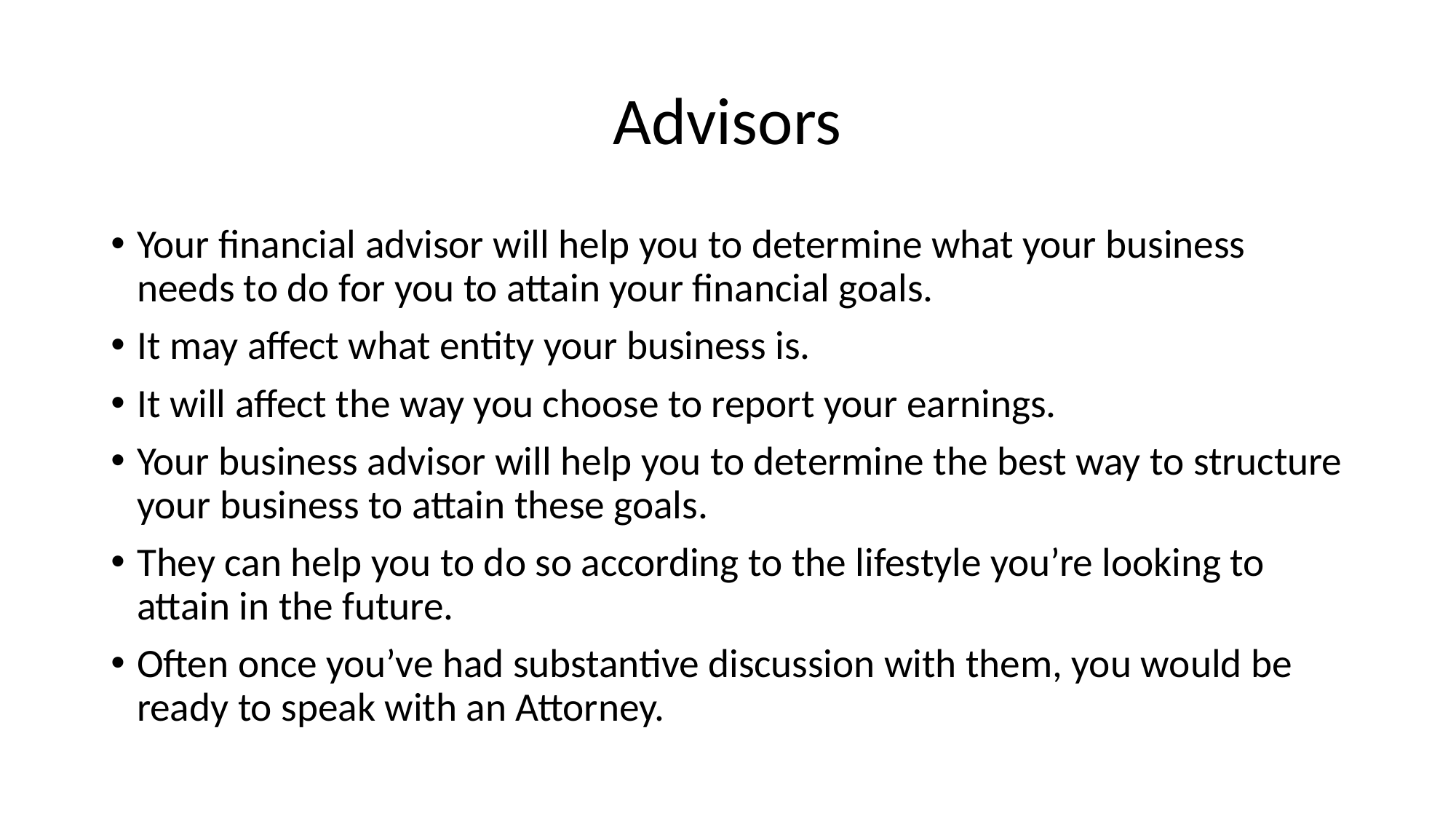

# Advisors
Your financial advisor will help you to determine what your business needs to do for you to attain your financial goals.
It may affect what entity your business is.
It will affect the way you choose to report your earnings.
Your business advisor will help you to determine the best way to structure your business to attain these goals.
They can help you to do so according to the lifestyle you’re looking to attain in the future.
Often once you’ve had substantive discussion with them, you would be ready to speak with an Attorney.